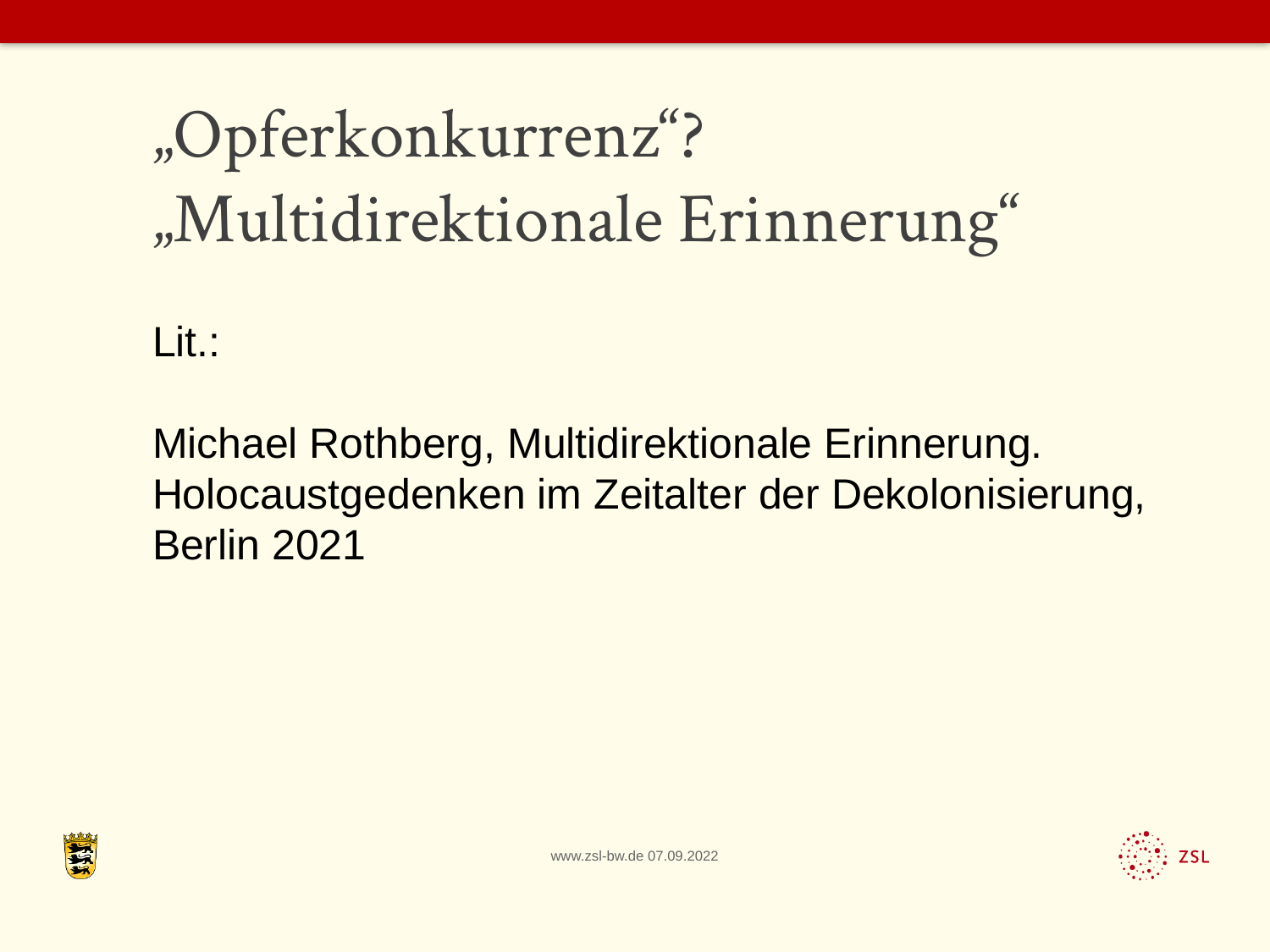

# „Opferkonkurrenz“? „Multidirektionale Erinnerung“
Lit.:

Michael Rothberg, Multidirektionale Erinnerung. Holocaustgedenken im Zeitalter der Dekolonisierung, Berlin 2021